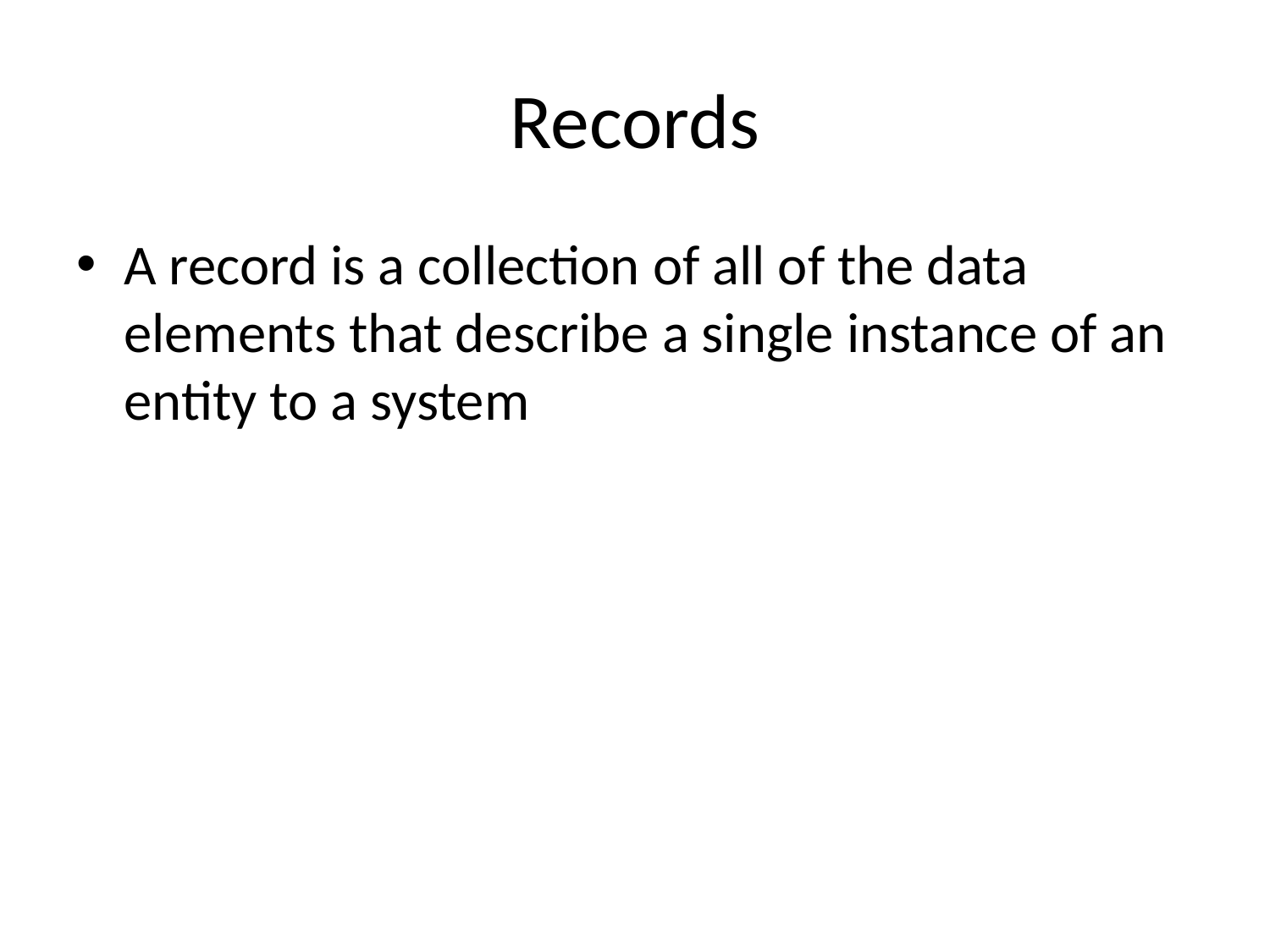

# Records
A record is a collection of all of the data elements that describe a single instance of an entity to a system